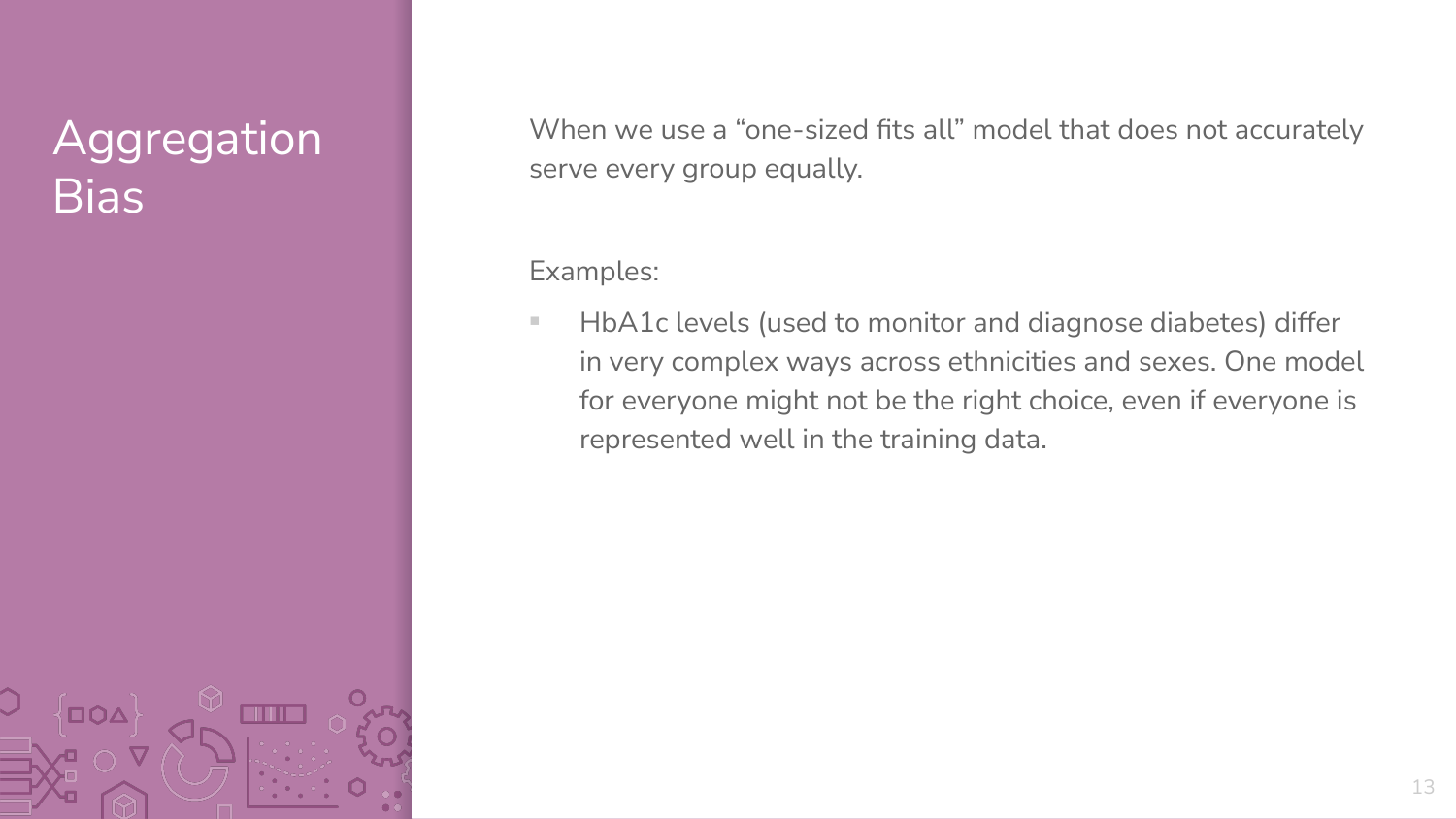

# Aggregation Bias
When we use a “one-sized fits all” model that does not accurately serve every group equally.

Examples:
HbA1c levels (used to monitor and diagnose diabetes) differ in very complex ways across ethnicities and sexes. One model for everyone might not be the right choice, even if everyone is represented well in the training data.
13